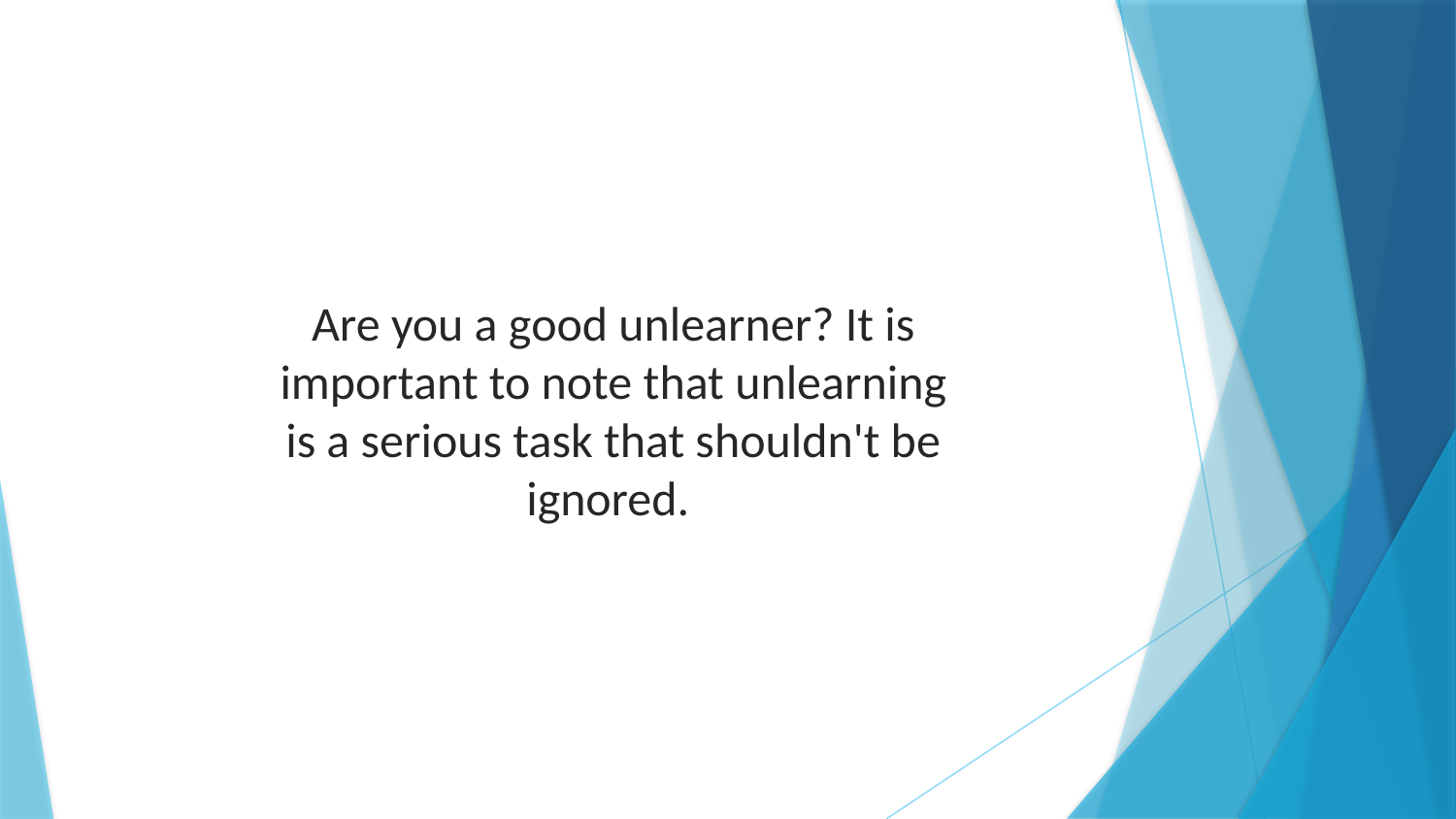

Are you a good unlearner? It is important to note that unlearning is a serious task that shouldn't be ignored.